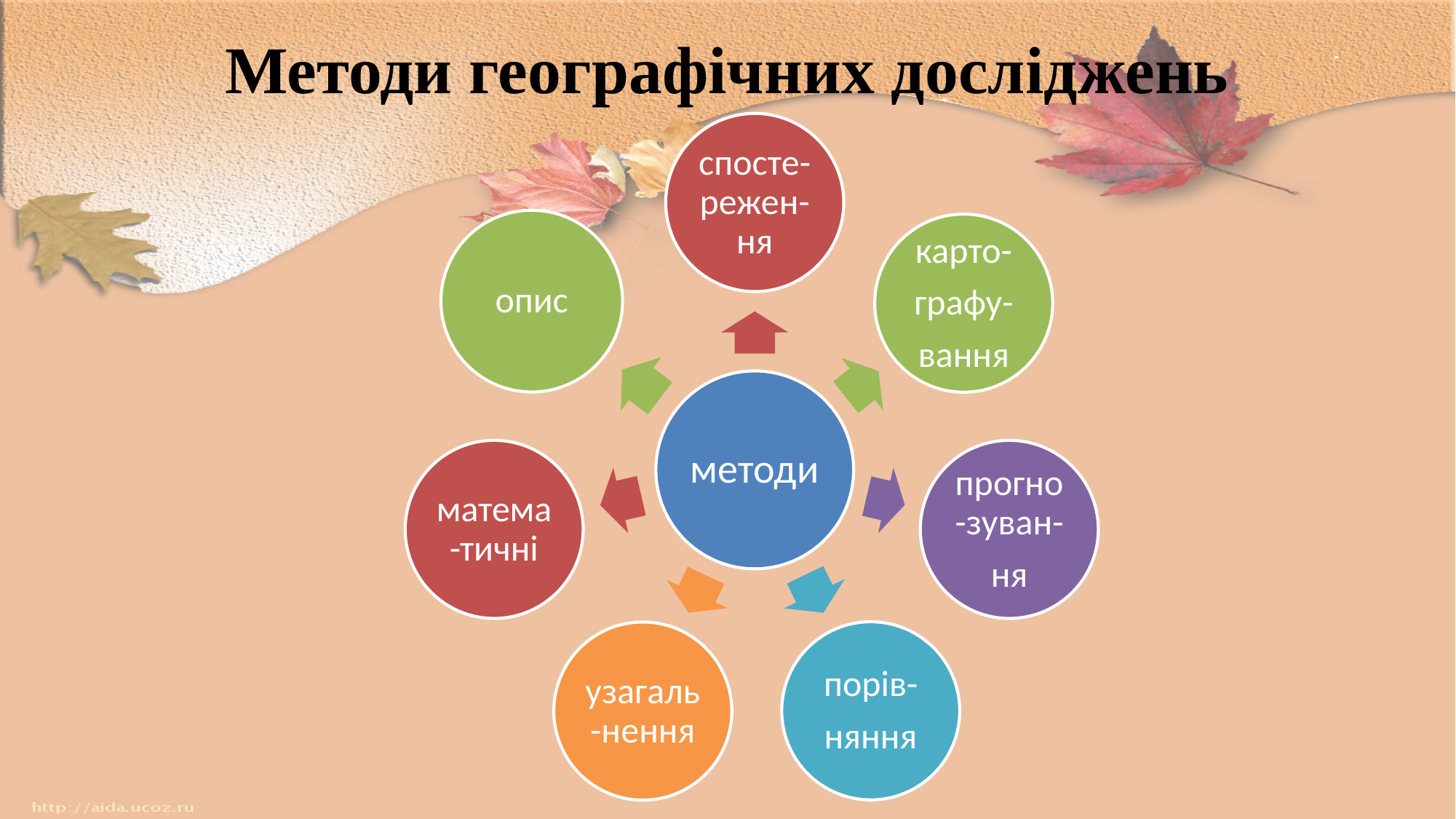

# Методи географічних досліджень
методи

спосте-режен-ня

карто-
графу-
вання

прогно-зуван-
ня

порів-
няння

узагаль-нення

матема-тичні

опис